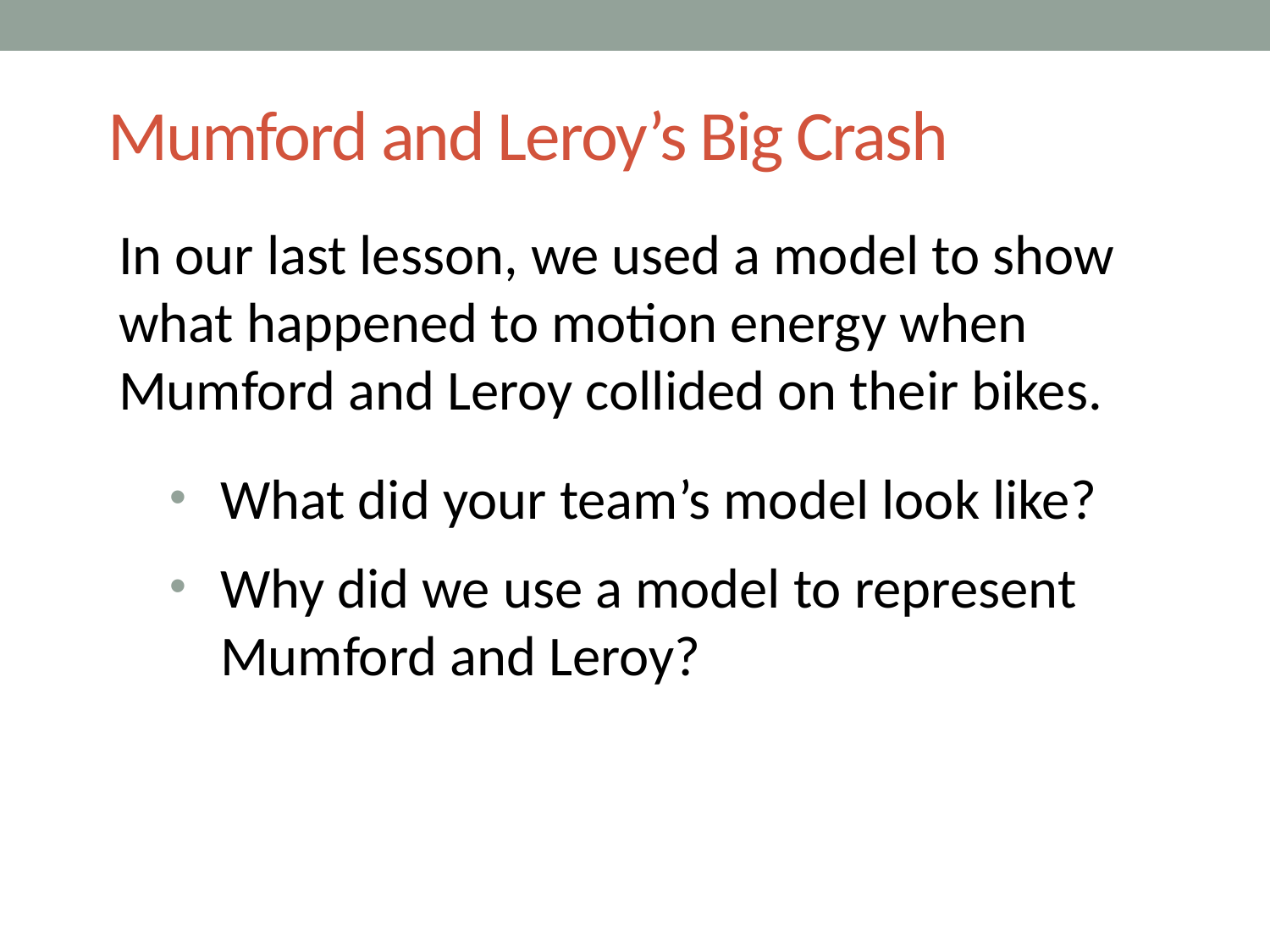

# Mumford and Leroy’s Big Crash
In our last lesson, we used a model to show what happened to motion energy when Mumford and Leroy collided on their bikes.
What did your team’s model look like?
Why did we use a model to represent Mumford and Leroy?